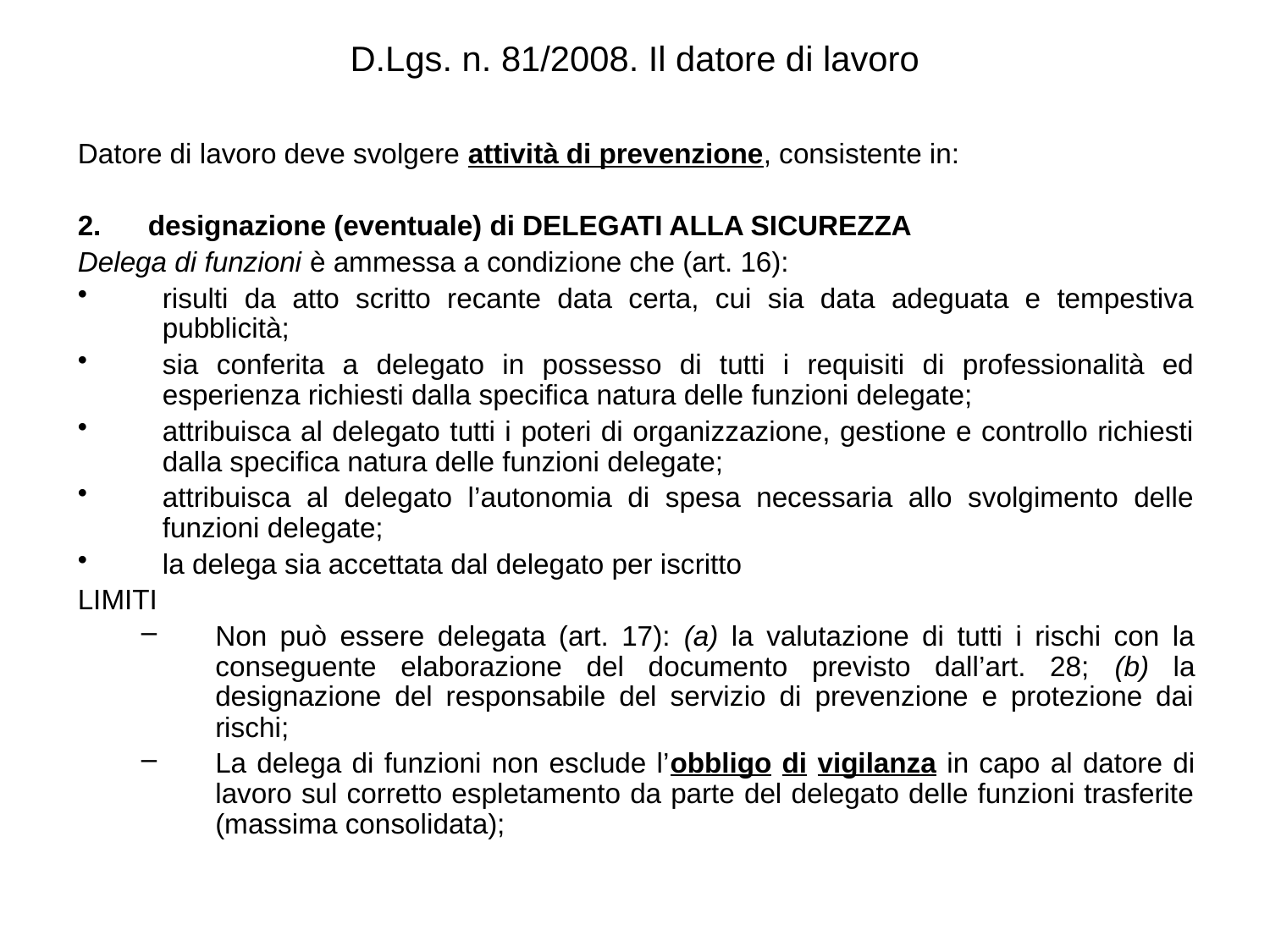

# D.Lgs. n. 81/2008. Il datore di lavoro

Datore di lavoro deve svolgere attività di prevenzione, consistente in:

2.      designazione (eventuale) di DELEGATI ALLA SICUREZZA
Delega di funzioni è ammessa a condizione che (art. 16):
risulti da atto scritto recante data certa, cui sia data adeguata e tempestiva pubblicità;
sia conferita a delegato in possesso di tutti i requisiti di professionalità ed esperienza richiesti dalla specifica natura delle funzioni delegate;
attribuisca al delegato tutti i poteri di organizzazione, gestione e controllo richiesti dalla specifica natura delle funzioni delegate;
attribuisca al delegato l’autonomia di spesa necessaria allo svolgimento delle funzioni delegate;
la delega sia accettata dal delegato per iscritto
LIMITI
Non può essere delegata (art. 17): (a) la valutazione di tutti i rischi con la conseguente elaborazione del documento previsto dall’art. 28; (b) la designazione del responsabile del servizio di prevenzione e protezione dai rischi;
La delega di funzioni non esclude l’obbligo di vigilanza in capo al datore di lavoro sul corretto espletamento da parte del delegato delle funzioni trasferite (massima consolidata);